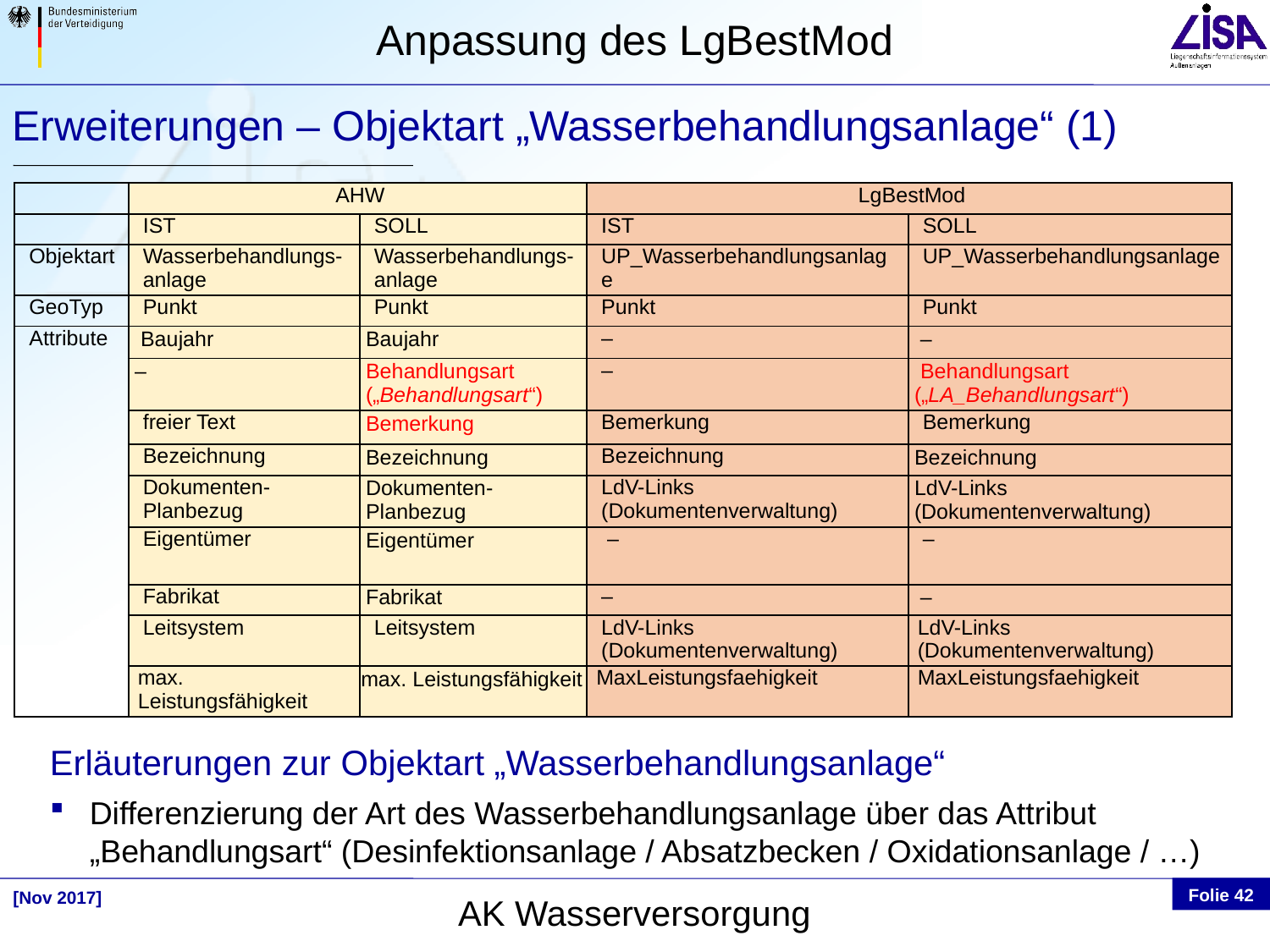

Erweiterungen – Objektart „Wasserbehandlungsanlage“ (1)

|  | AHW |  | LgBestMod |  |
| --- | --- | --- | --- | --- |
|  | IST | SOLL | IST | SOLL |
| Objektart | Wasserbehandlungs-anlage | Wasserbehandlungs-anlage | UP\_Wasserbehandlungsanlage | UP\_Wasserbehandlungsanlage |
| GeoTyp | Punkt | Punkt | Punkt | Punkt |
| Attribute | Baujahr | Baujahr | – | – |
|  | – | Behandlungsart („Behandlungsart“) | – | Behandlungsart („LA\_Behandlungsart“) |
|  | freier Text | Bemerkung | Bemerkung | Bemerkung |
|  | Bezeichnung | Bezeichnung | Bezeichnung | Bezeichnung |
|  | Dokumenten-Planbezug | Dokumenten-Planbezug | LdV-Links (Dokumentenverwaltung) | LdV-Links (Dokumentenverwaltung) |
|  | Eigentümer | Eigentümer | – | – |
|  | Fabrikat | Fabrikat | – | – |
|  | Leitsystem | Leitsystem | LdV-Links (Dokumentenverwaltung) | LdV-Links (Dokumentenverwaltung) |
|  | max. Leistungsfähigkeit | max. Leistungsfähigkeit | MaxLeistungsfaehigkeit | MaxLeistungsfaehigkeit |
Erläuterungen zur Objektart „Wasserbehandlungsanlage“
Differenzierung der Art des Wasserbehandlungsanlage über das Attribut „Behandlungsart“ (Desinfektionsanlage / Absatzbecken / Oxidationsanlage / …)